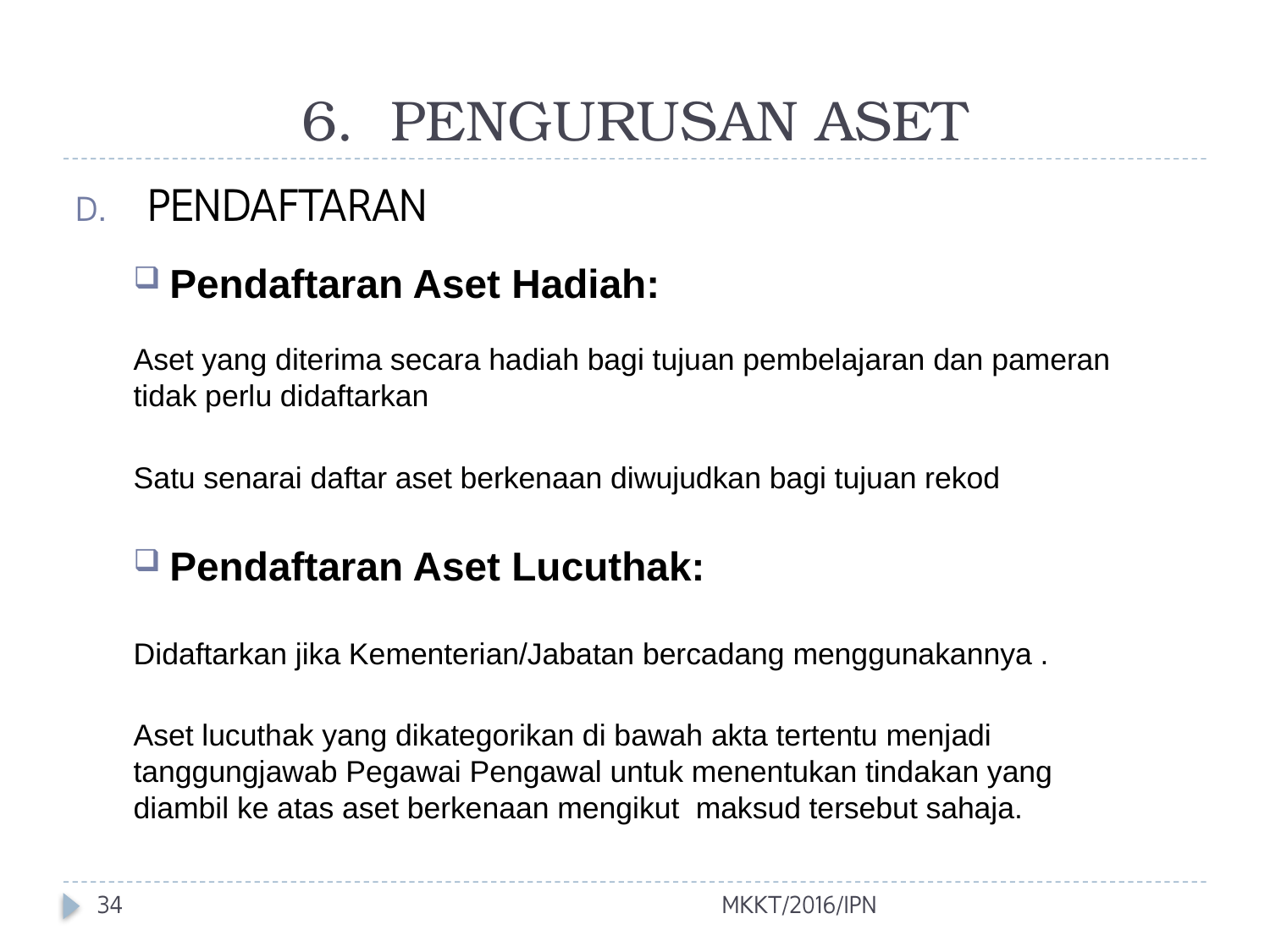

# 6.  PENGURUSAN ASET
PENDAFTARAN

Pendaftaran Aset Hadiah:

Aset yang diterima secara hadiah bagi tujuan pembelajaran dan pameran tidak perlu didaftarkan

Satu senarai daftar aset berkenaan diwujudkan bagi tujuan rekod

Pendaftaran Aset Lucuthak:

Didaftarkan jika Kementerian/Jabatan bercadang menggunakannya .

Aset lucuthak yang dikategorikan di bawah akta tertentu menjadi tanggungjawab Pegawai Pengawal untuk menentukan tindakan yang diambil ke atas aset berkenaan mengikut  maksud tersebut sahaja.

34
MKKT/2016/IPN